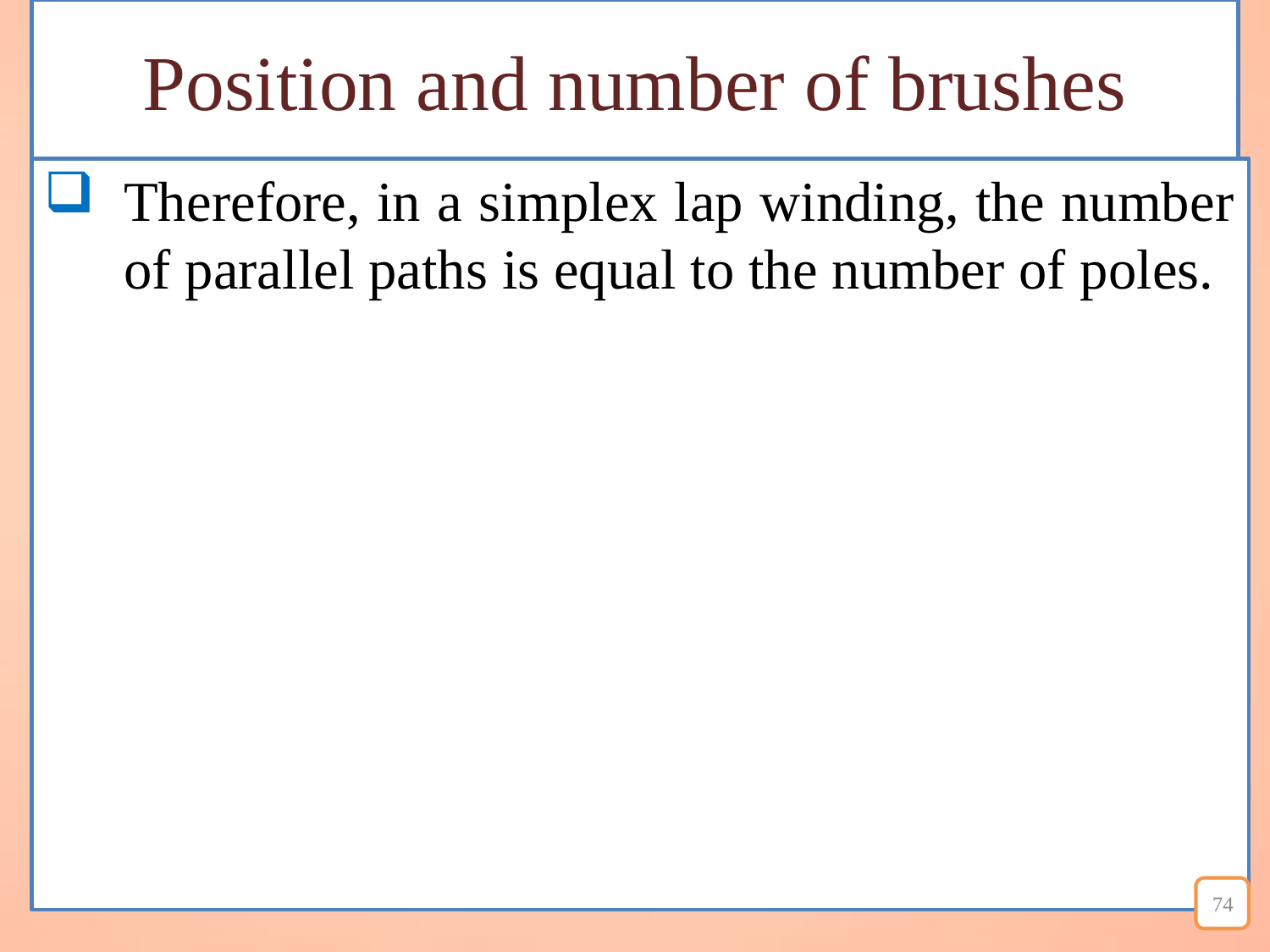

# Position and number of brushes
Therefore, in a simplex lap winding, the number of parallel paths is equal to the number of poles.

74